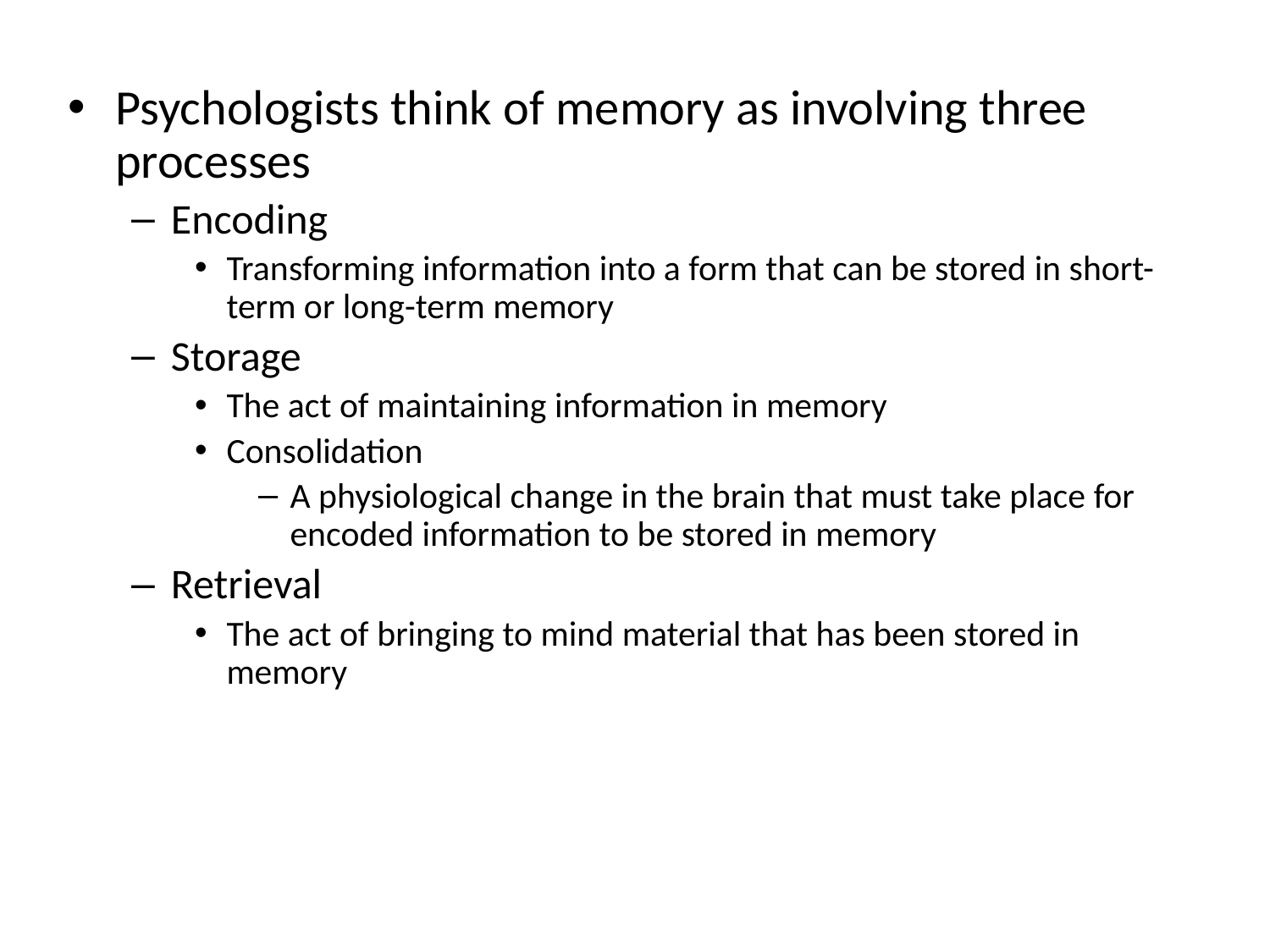

Psychologists think of memory as involving three processes
Encoding
Transforming information into a form that can be stored in short-term or long-term memory
Storage
The act of maintaining information in memory
Consolidation
A physiological change in the brain that must take place for encoded information to be stored in memory
Retrieval
The act of bringing to mind material that has been stored in memory